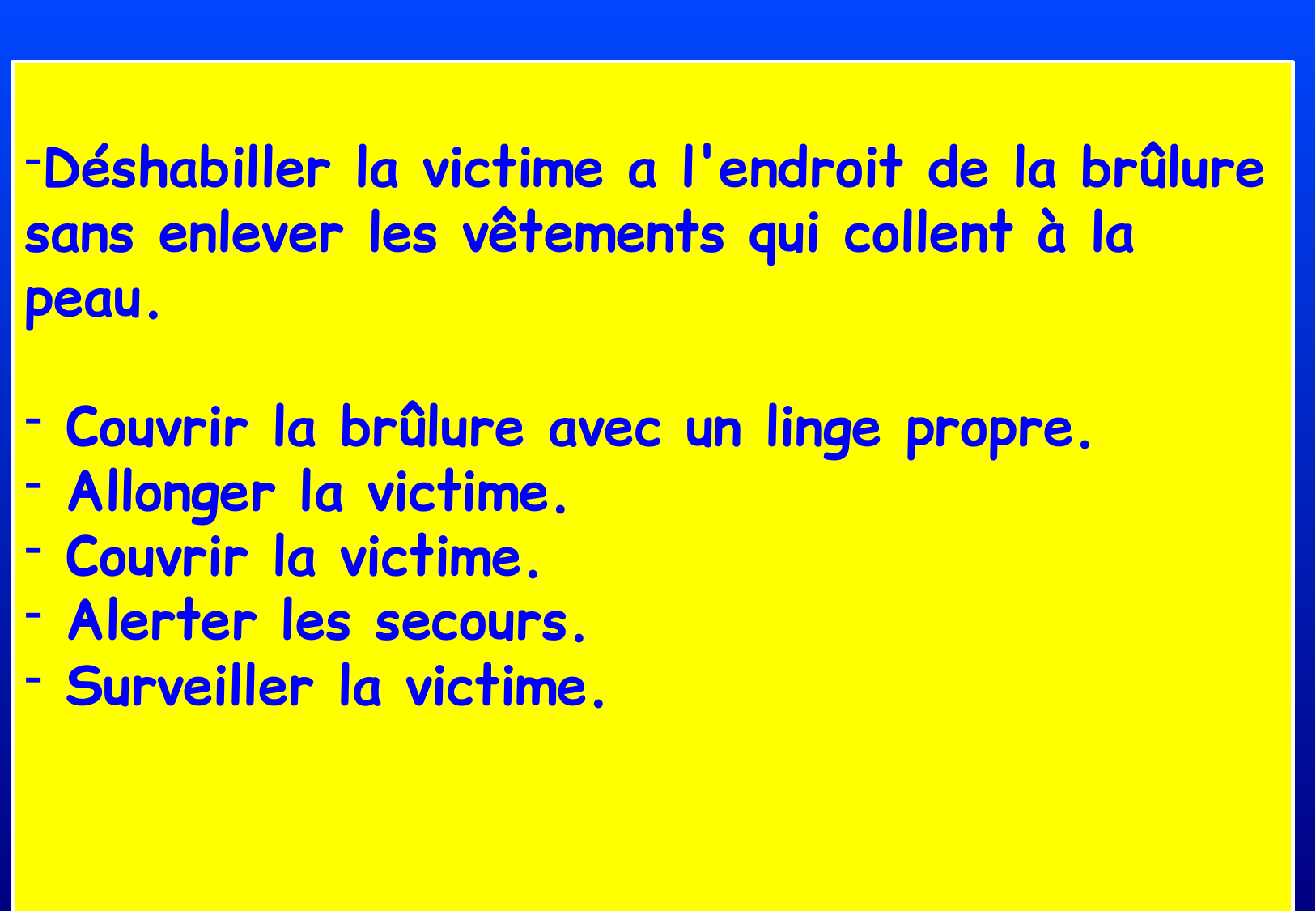

Déshabiller la victime a l'endroit de la brûlure sans enlever les vêtements qui collent à la peau.

 Couvrir la brûlure avec un linge propre.
 Allonger la victime.
 Couvrir la victime.
 Alerter les secours.
 Surveiller la victime.